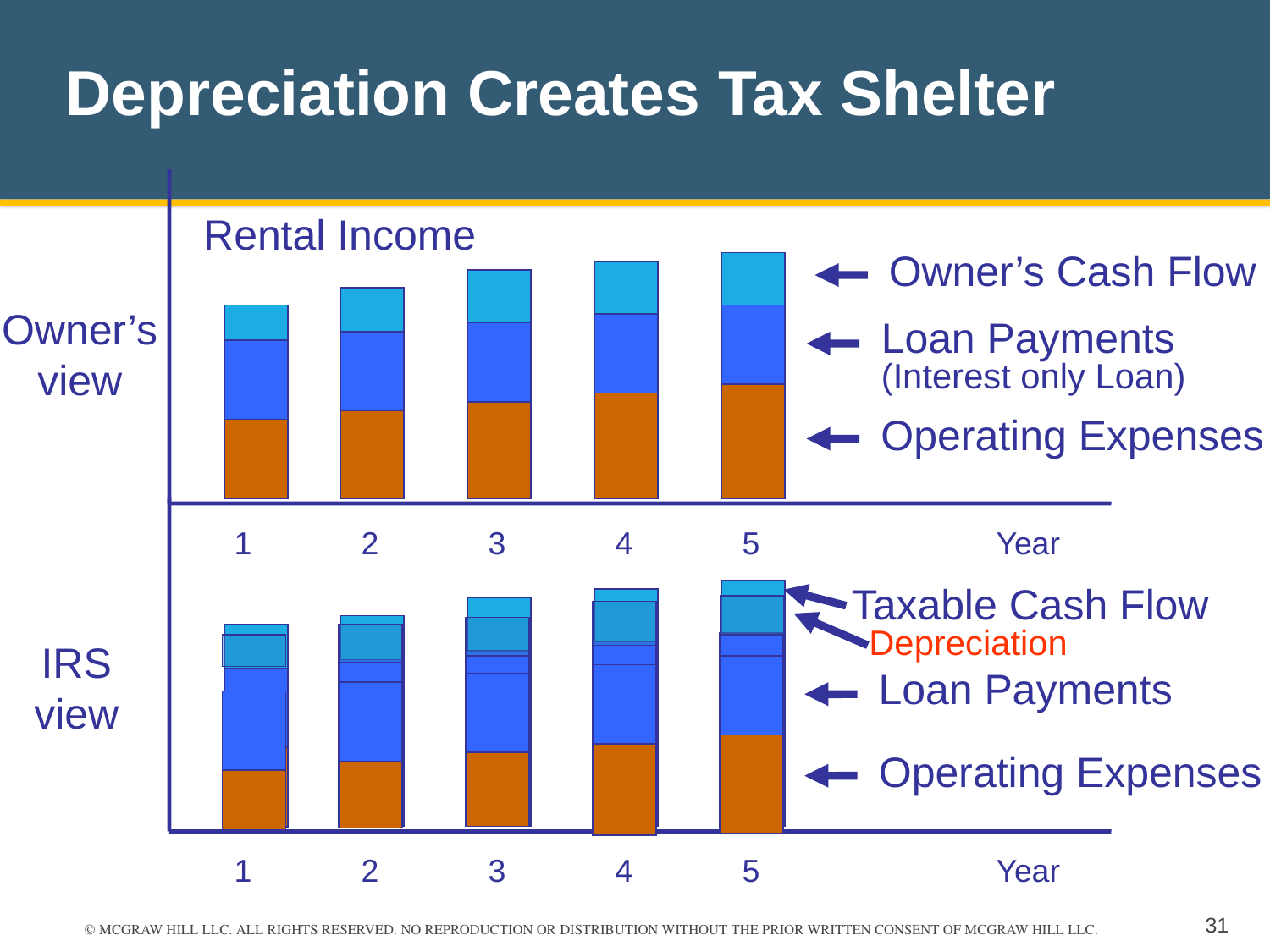

# Depreciation Creates Tax Shelter

1	2	3	4	5		Year
Rental Income

Owner’s Cash Flow

Owner’s
view

Loan Payments
(Interest only Loan)

Operating Expenses

1	2	3	4	5		Year

Taxable Cash Flow

Depreciation
IRS
view

Loan Payments

Operating Expenses

© MCGRAW HILL LLC. ALL RIGHTS RESERVED. NO REPRODUCTION OR DISTRIBUTION WITHOUT THE PRIOR WRITTEN CONSENT OF MCGRAW HILL LLC.
31